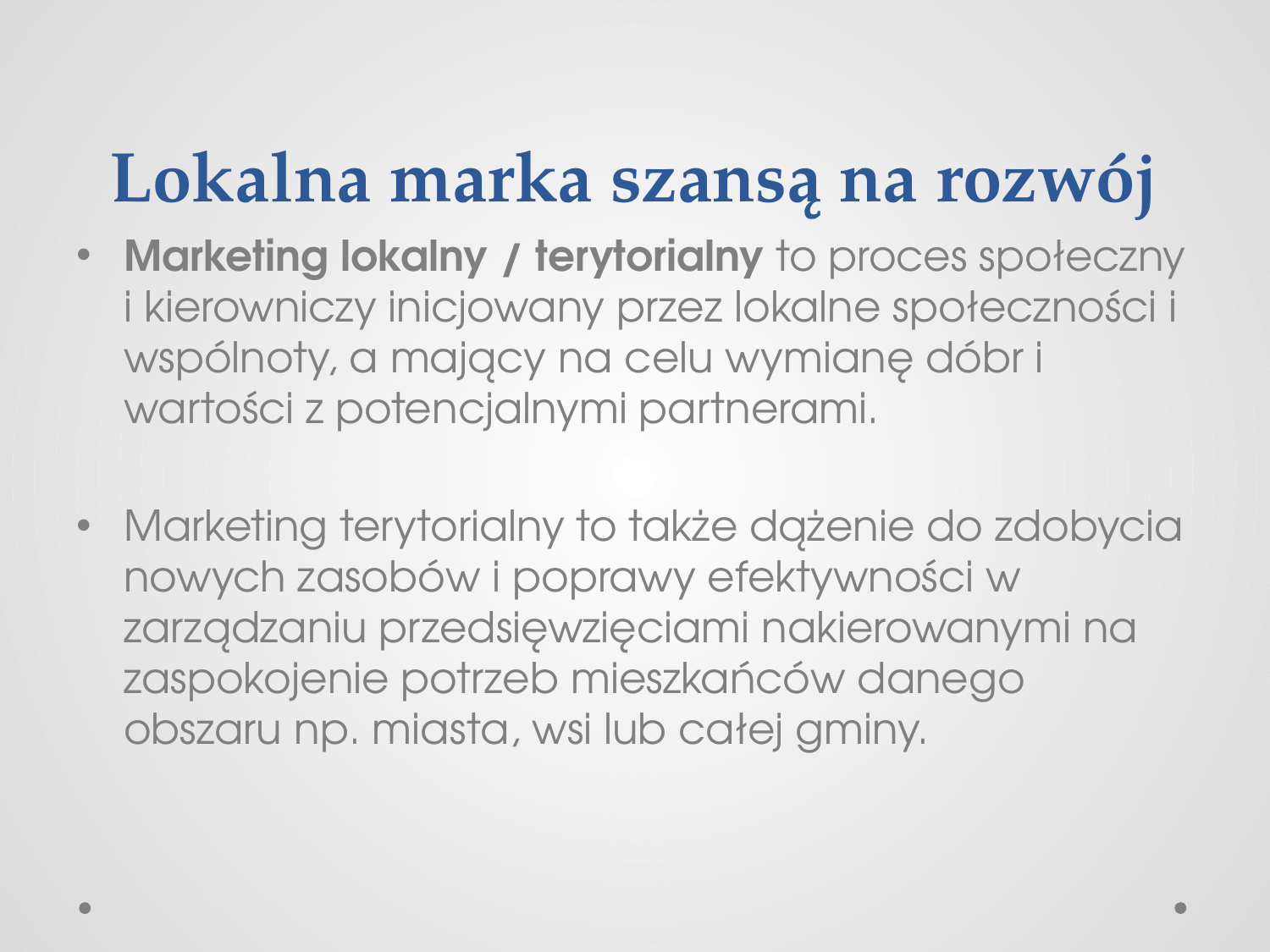

# Lokalna marka szansą na rozwój
Marketing lokalny / terytorialny to proces społeczny i kierowniczy inicjowany przez lokalne społeczności i wspólnoty, a mający na celu wymianę dóbr i wartości z potencjalnymi partnerami.

Marketing terytorialny to także dążenie do zdobycia nowych zasobów i poprawy efektywności w zarządzaniu przedsięwzięciami nakierowanymi na zaspokojenie potrzeb mieszkańców danego obszaru np. miasta, wsi lub całej gminy.